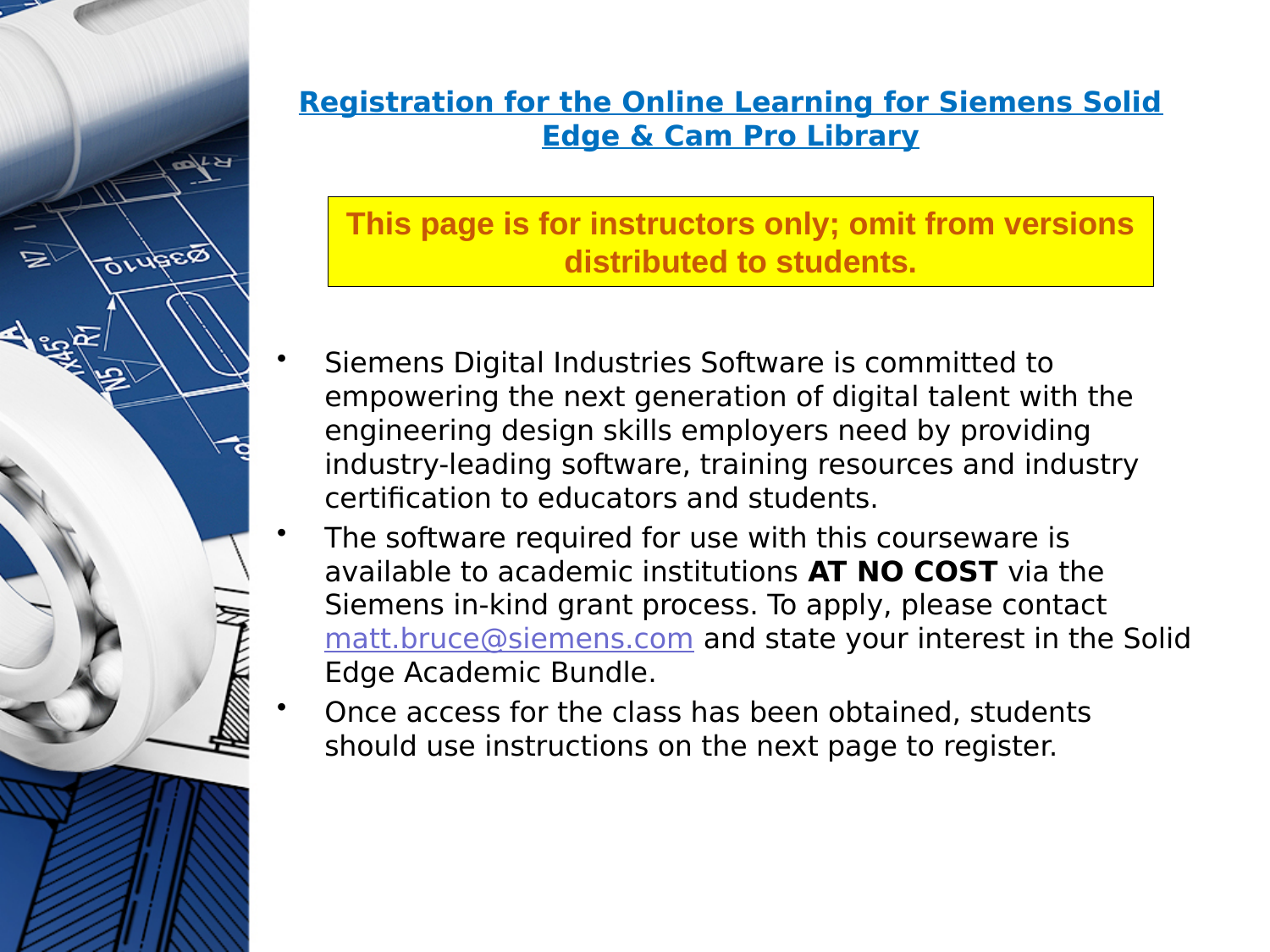

# Registration for the Online Learning for Siemens Solid Edge & Cam Pro Library

This page is for instructors only; omit from versions distributed to students.
Siemens Digital Industries Software is committed to empowering the next generation of digital talent with the engineering design skills employers need by providing industry-leading software, training resources and industry certification to educators and students.
The software required for use with this courseware is available to academic institutions AT NO COST via the Siemens in-kind grant process. To apply, please contact matt.bruce@siemens.com and state your interest in the Solid Edge Academic Bundle.
Once access for the class has been obtained, students should use instructions on the next page to register.